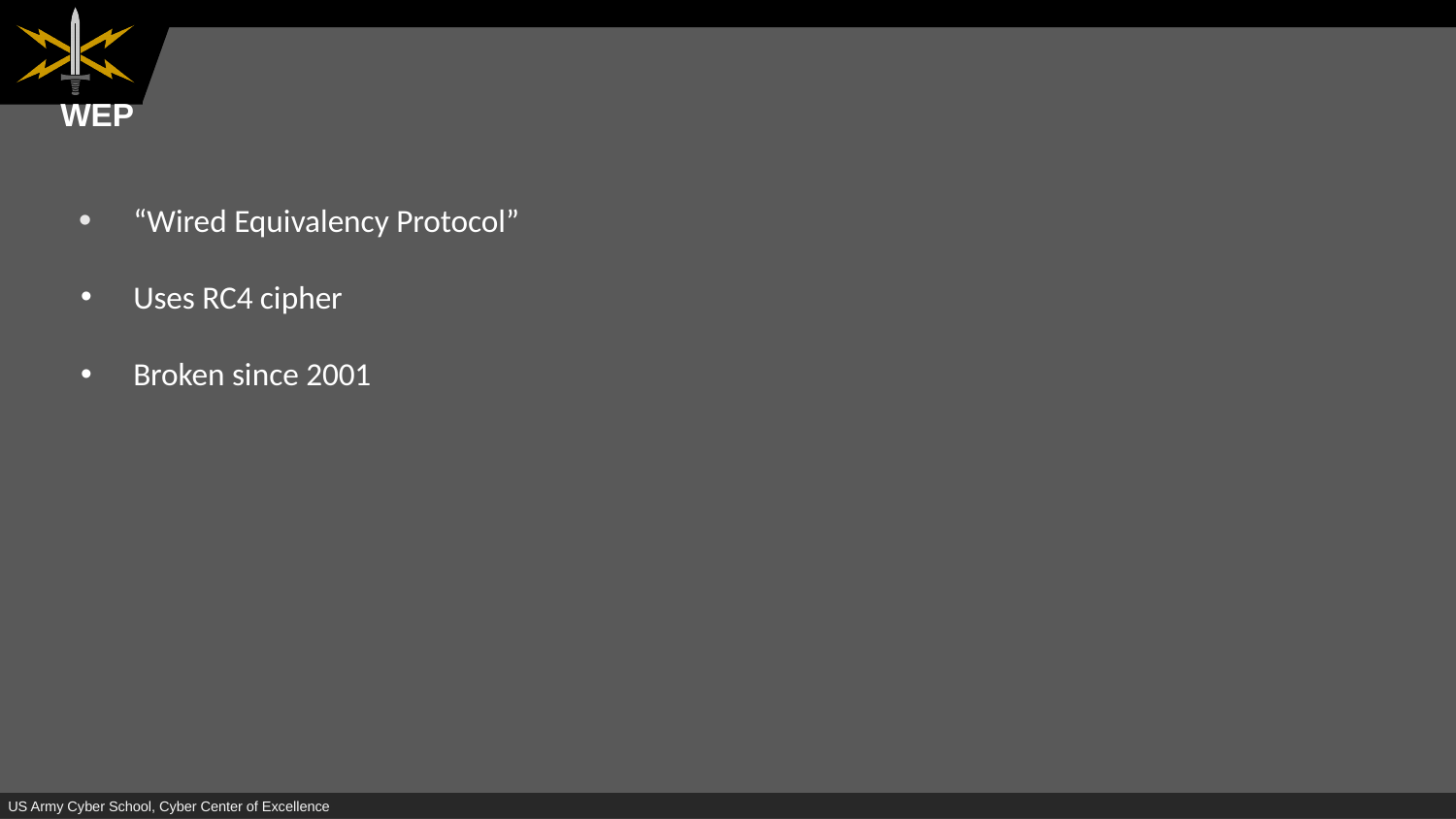

# WEP
“Wired Equivalency Protocol”
Uses RC4 cipher
Broken since 2001